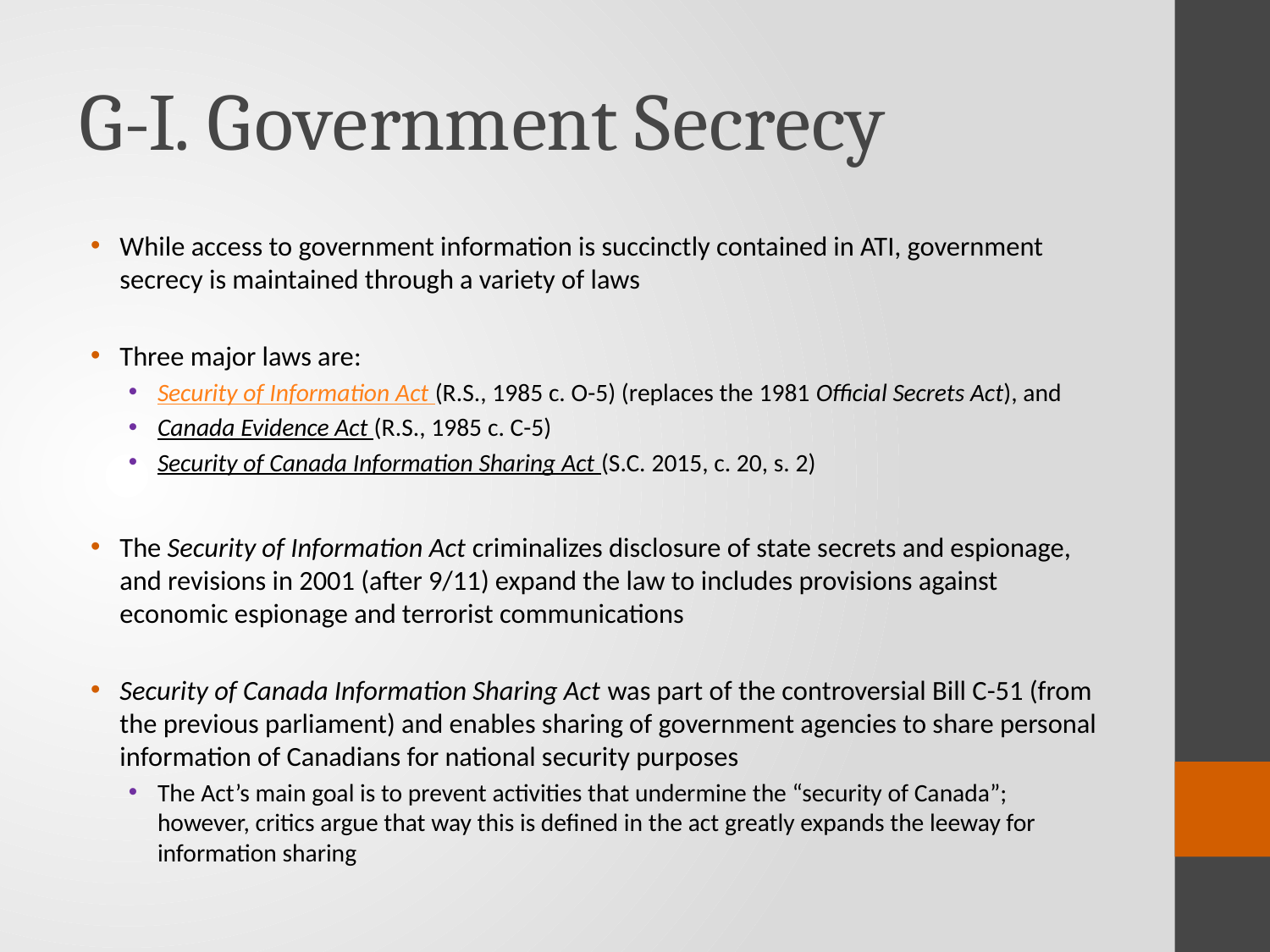

# G-I. Government Secrecy
While access to government information is succinctly contained in ATI, government secrecy is maintained through a variety of laws

Three major laws are:
Security of Information Act (R.S., 1985 c. O-5) (replaces the 1981 Official Secrets Act), and
Canada Evidence Act (R.S., 1985 c. C-5)
Security of Canada Information Sharing Act (S.C. 2015, c. 20, s. 2)

The Security of Information Act criminalizes disclosure of state secrets and espionage, and revisions in 2001 (after 9/11) expand the law to includes provisions against economic espionage and terrorist communications

Security of Canada Information Sharing Act was part of the controversial Bill C-51 (from the previous parliament) and enables sharing of government agencies to share personal information of Canadians for national security purposes
The Act’s main goal is to prevent activities that undermine the “security of Canada”;  however, critics argue that way this is defined in the act greatly expands the leeway for information sharing